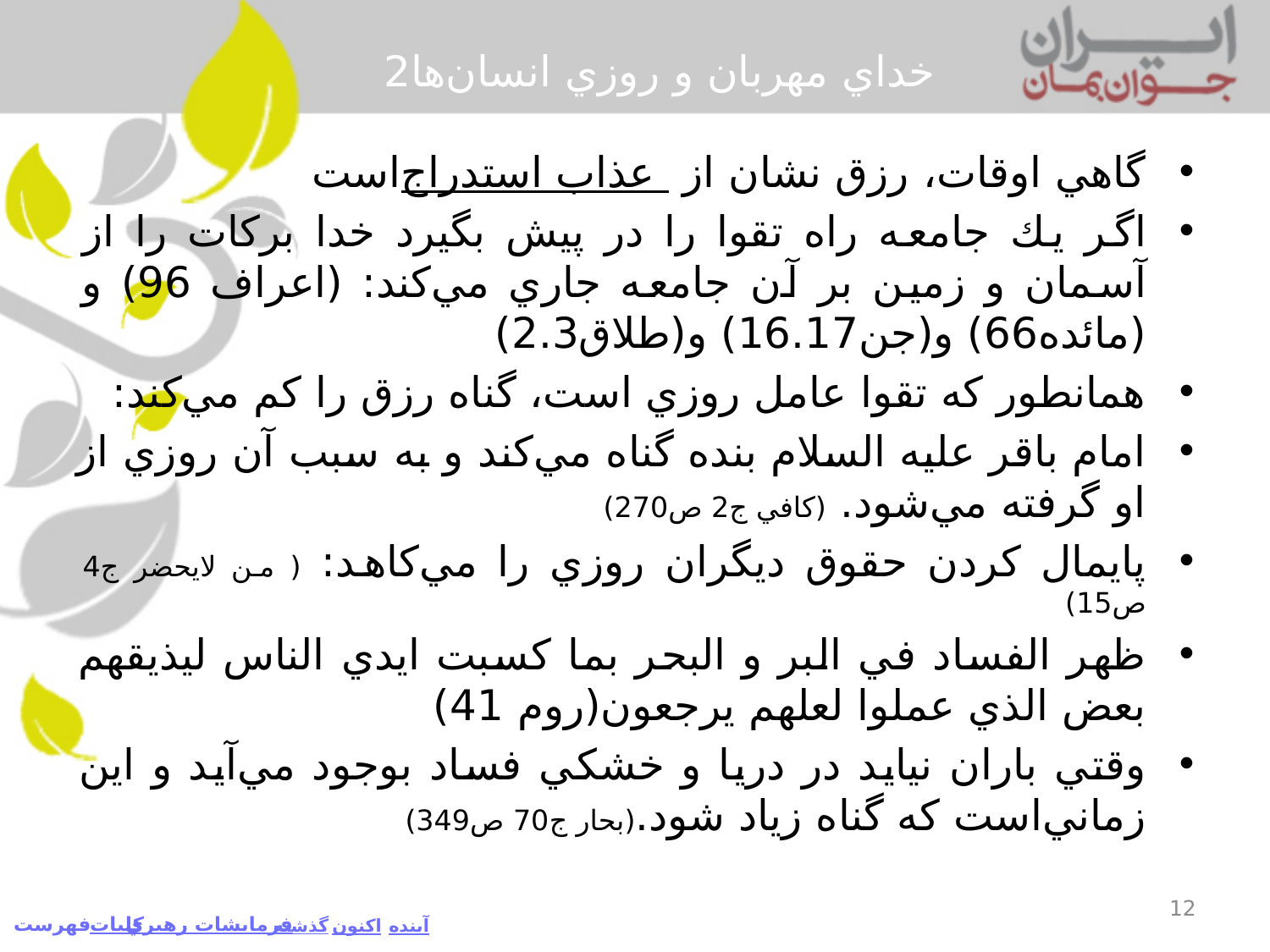

# خداي مهربان و روزي انسان‌ها2
گاهي اوقات، رزق نشان از عذاب استدراج است
اگر يك جامعه راه تقوا را در پيش بگيرد خدا بركات را از آسمان و زمين بر آن جامعه جاري مي‌كند: (اعراف 96) و (مائده66) و(جن16.17) و(طلاق2.3)
همانطور كه تقوا عامل روزي است، گناه رزق را كم مي‌كند:
امام باقر عليه السلام بنده گناه مي‌كند و به سبب آن روزي از او گرفته مي‌شود. (كافي ج2 ص270)
پايمال كردن حقوق ديگران روزي را مي‌كاهد: ( من لايحضر ج4 ص15)
ظهر الفساد في البر و البحر بما كسبت ايدي الناس ليذيقهم بعض الذي عملوا لعلهم يرجعون(روم 41)
وقتي باران نيايد در دريا و خشكي فساد بوجود مي‌آيد و اين زماني‌است كه گناه زياد شود.(بحار ج70 ص349)

12